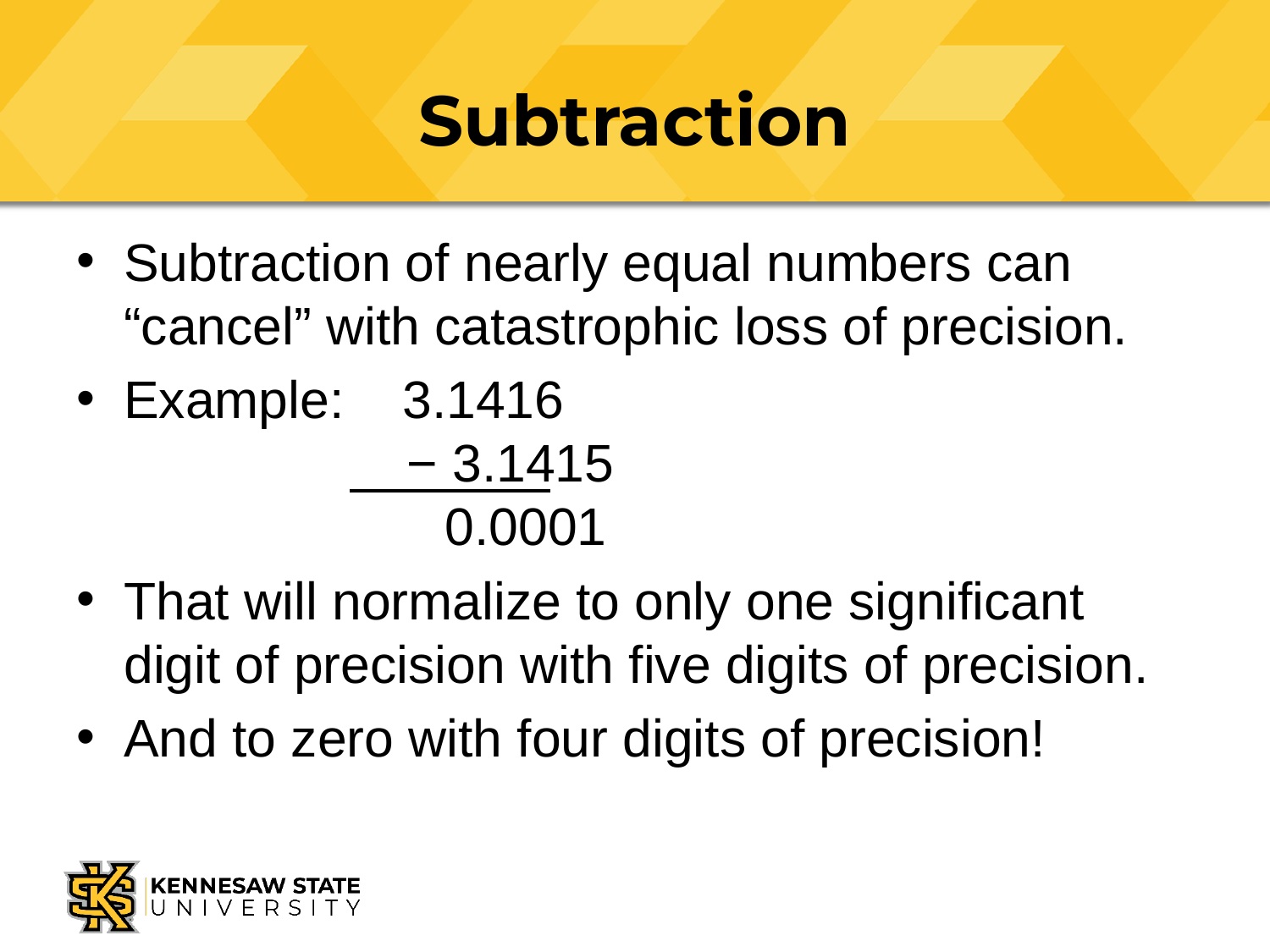

# Subtraction
Subtraction of nearly equal numbers can “cancel” with catastrophic loss of precision.
Example:    3.1416
		  − 3.1415
                      0.0001
That will normalize to only one significant digit of precision with five digits of precision.
And to zero with four digits of precision!